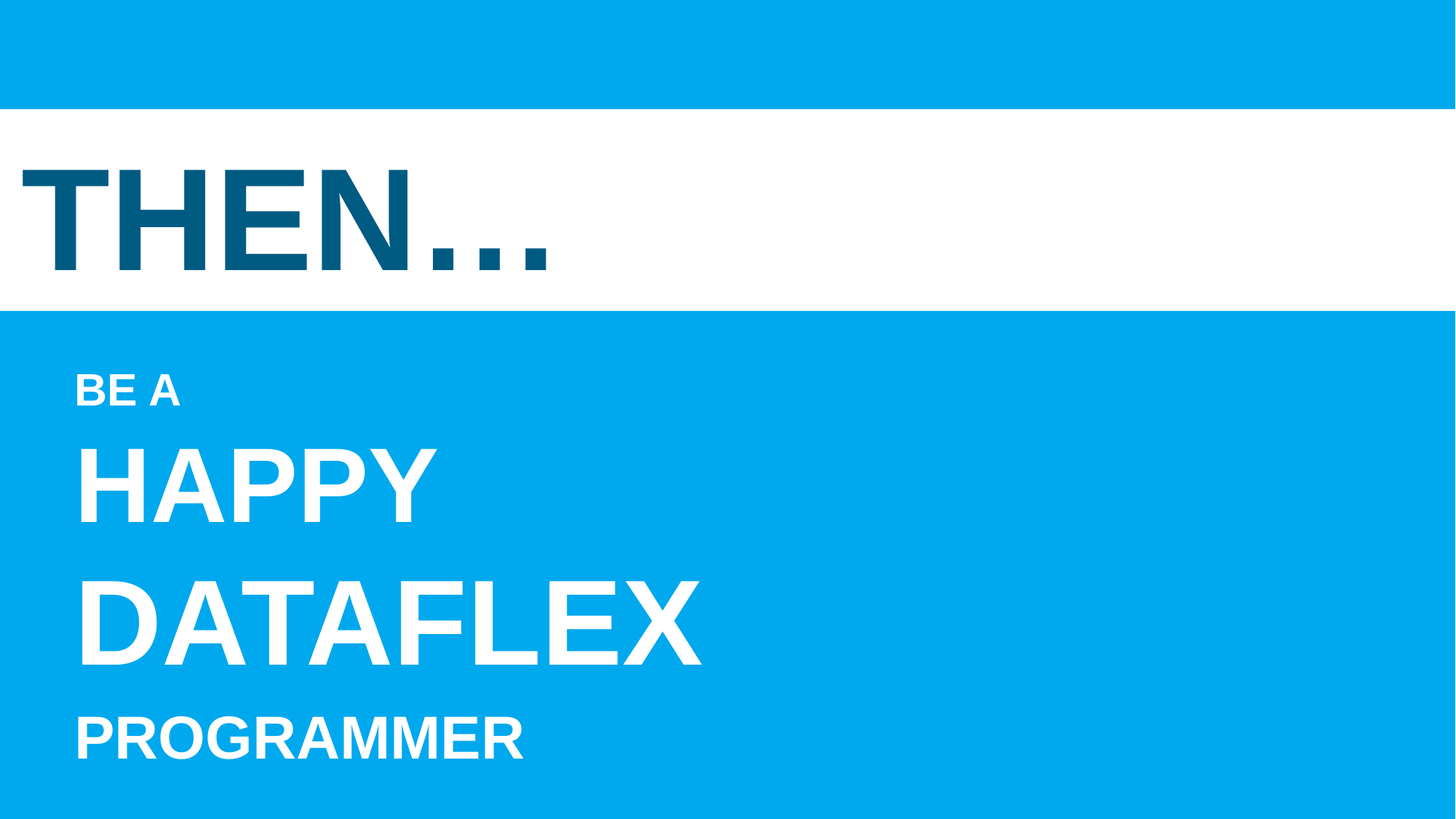

# THEN…
BE A
HAPPY
DATAFLEX
PROGRAMMER